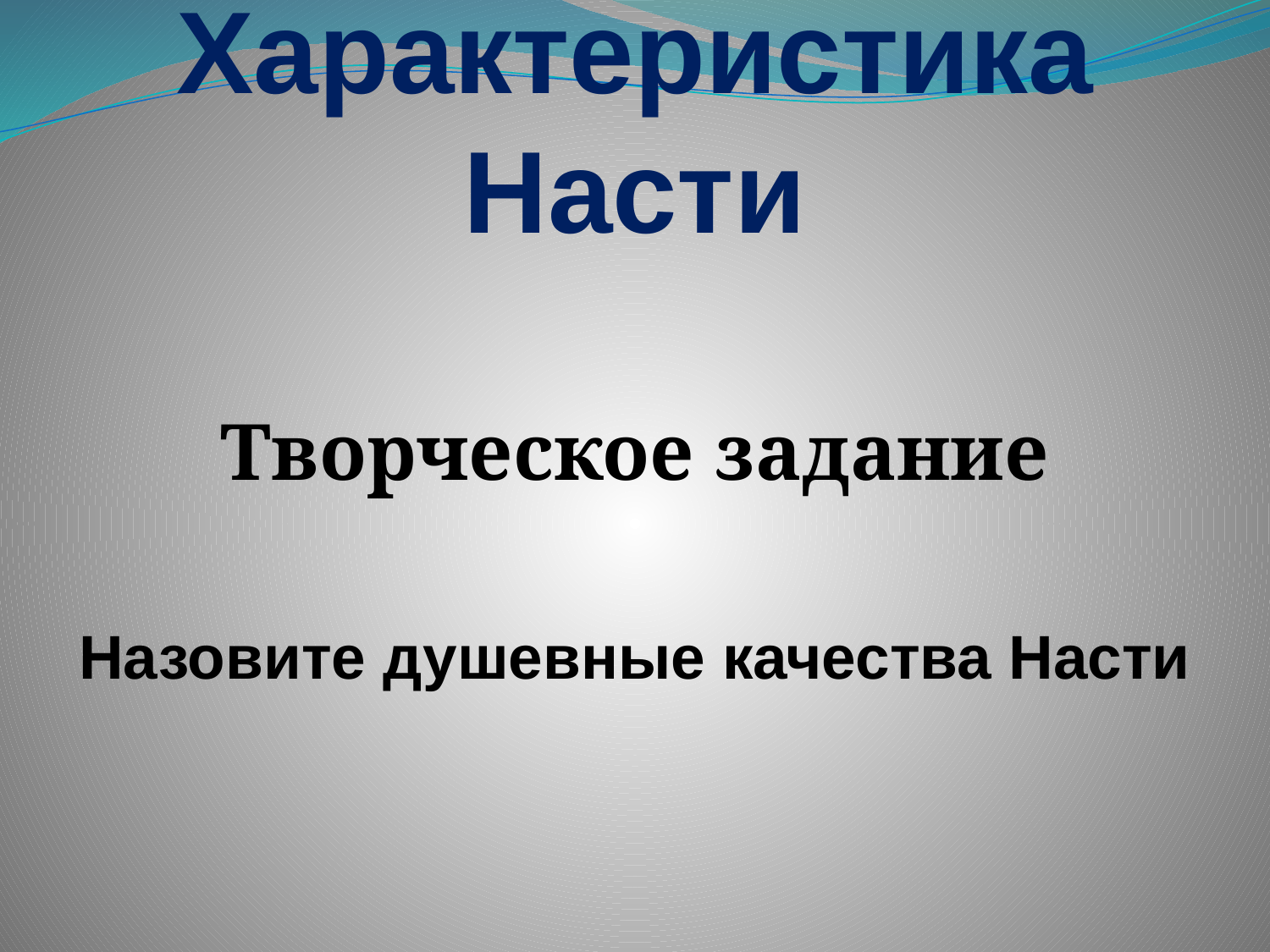

# Характеристика Насти
Творческое задание

Назовите душевные качества Насти